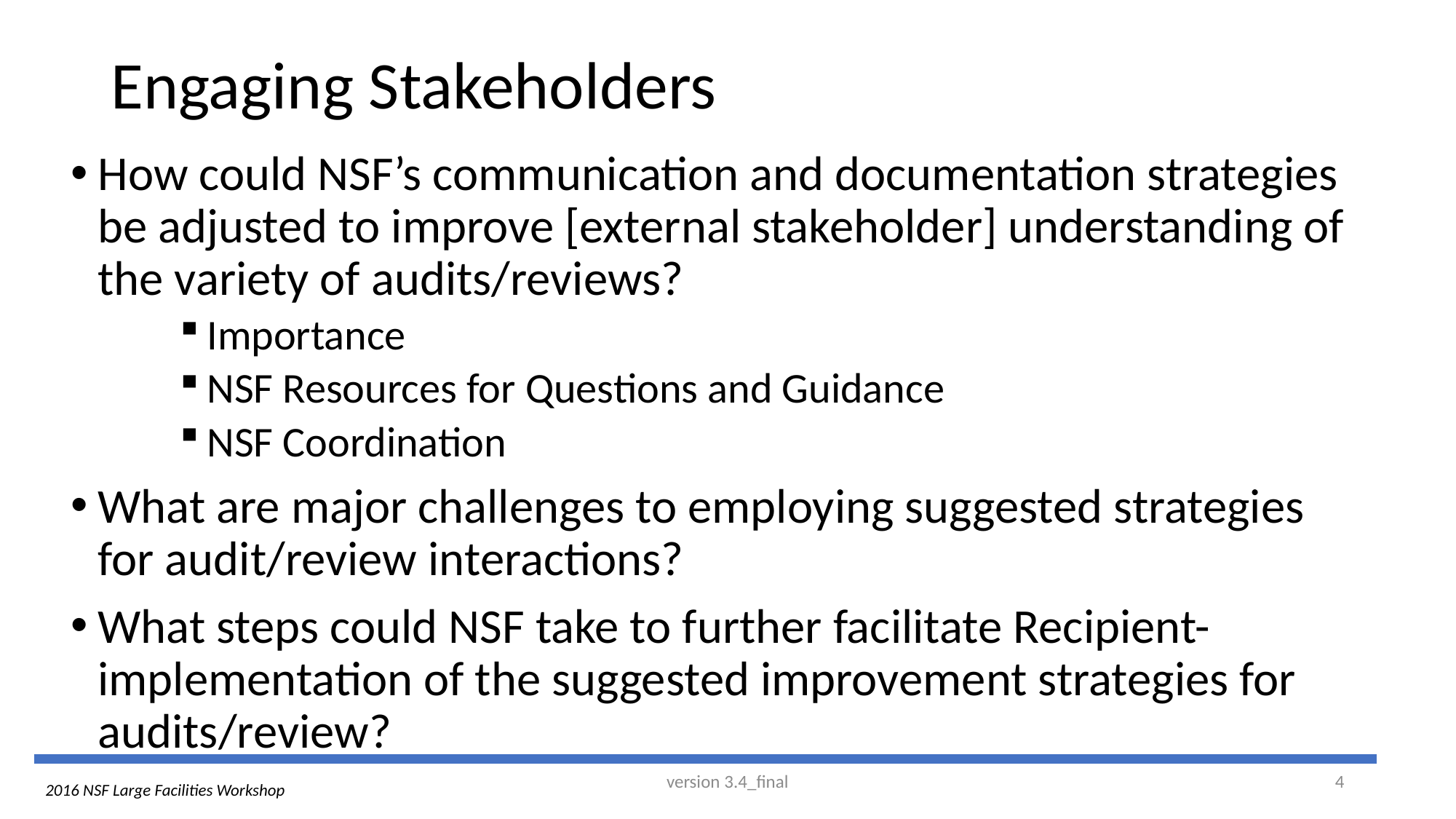

# Engaging Stakeholders
How could NSF’s communication and documentation strategies be adjusted to improve [external stakeholder] understanding of the variety of audits/reviews?
Importance
NSF Resources for Questions and Guidance
NSF Coordination
What are major challenges to employing suggested strategies for audit/review interactions?
What steps could NSF take to further facilitate Recipient-implementation of the suggested improvement strategies for audits/review?

version 3.4_final
4
2016 NSF Large Facilities Workshop